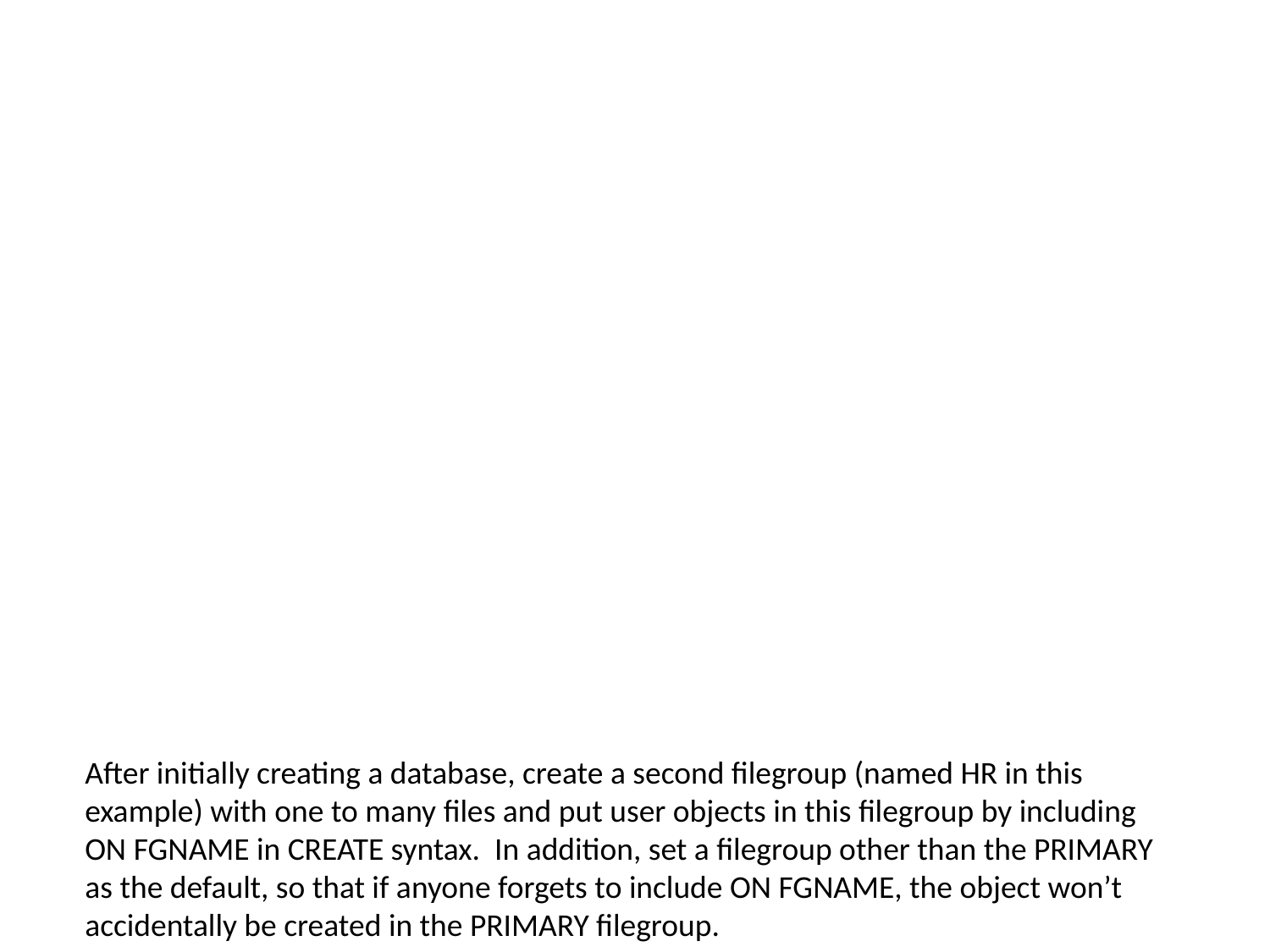

After initially creating a database, create a second filegroup (named HR in this example) with one to many files and put user objects in this filegroup by including ON FGNAME in CREATE syntax.  In addition, set a filegroup other than the PRIMARY as the default, so that if anyone forgets to include ON FGNAME, the object won’t accidentally be created in the PRIMARY filegroup.